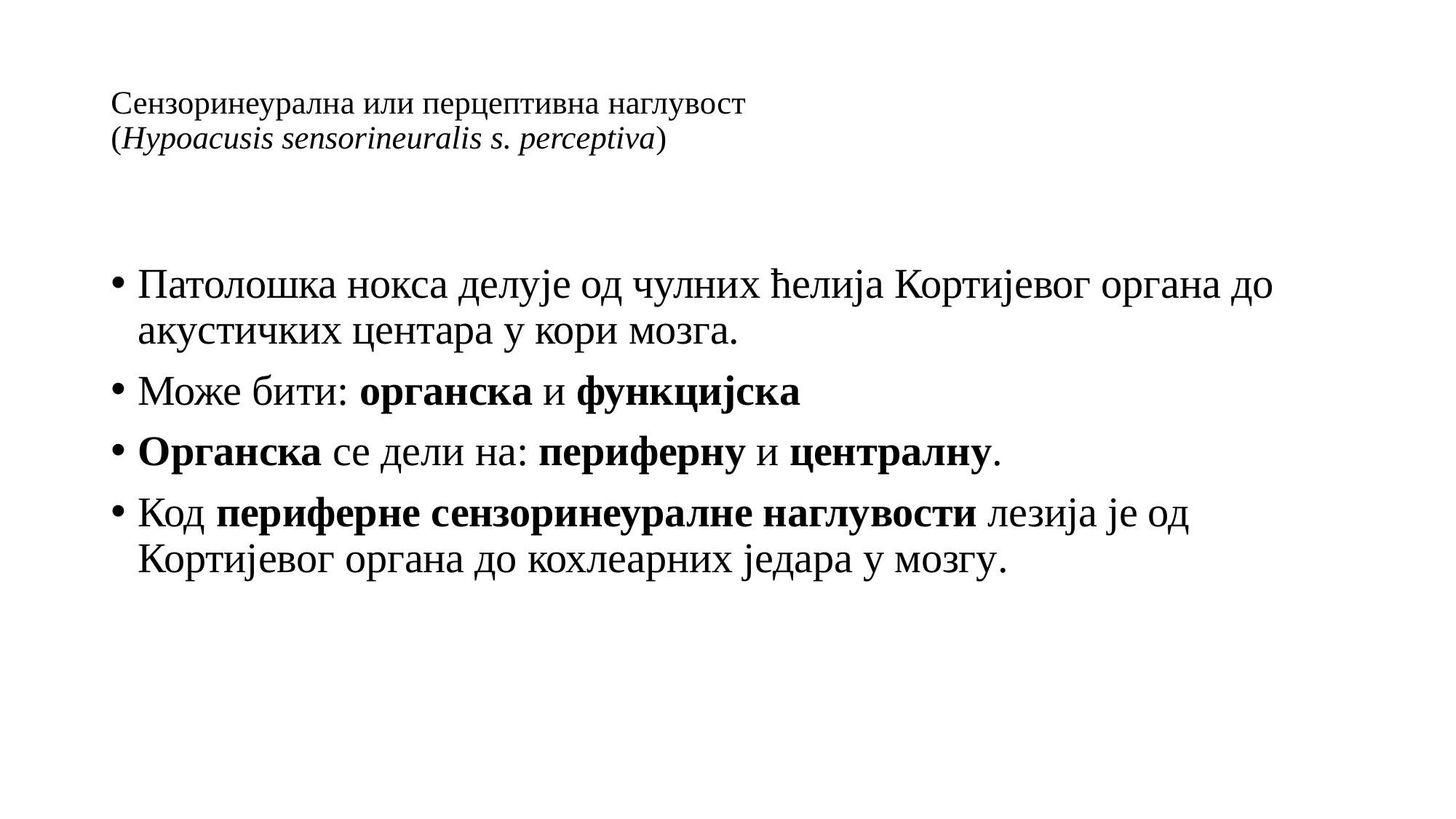

# Сензоринеурална или перцептивна наглувост (Нypoacusis sensorineuralis s. perceptiva)
Патолошка нокса делује од чулних ћелија Кортијевог органа до акустичких центара у кори мозга.
Може бити: органска и функцијска
Органска се дели на: периферну и централну.
Код периферне сензоринеуралне наглувости лезија је од Кортијевог органа до кохлеарних једара у мозгу.